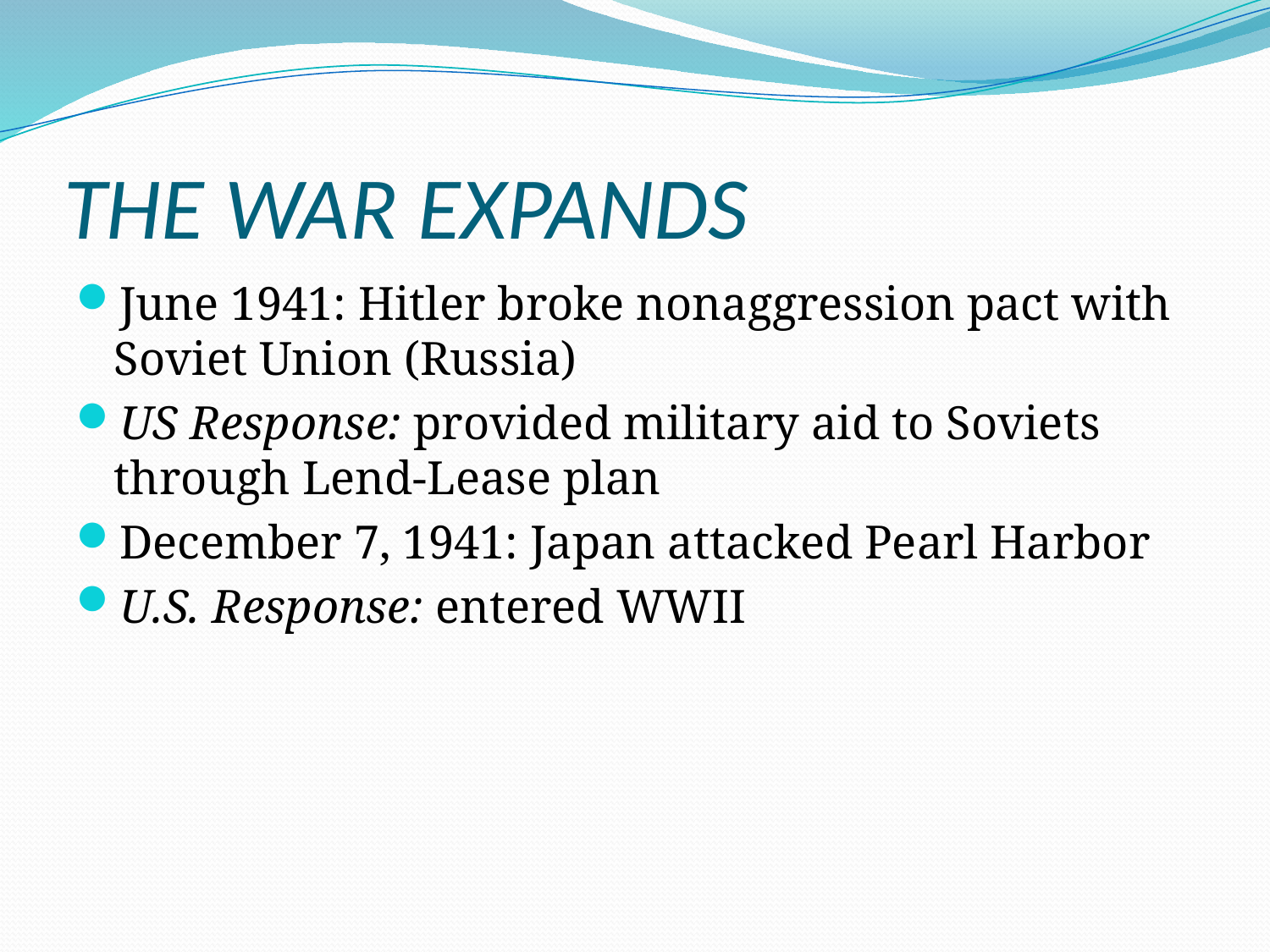

# THE WAR EXPANDS
June 1941: Hitler broke nonaggression pact with Soviet Union (Russia)
US Response: provided military aid to Soviets through Lend-Lease plan
December 7, 1941: Japan attacked Pearl Harbor
U.S. Response: entered WWII